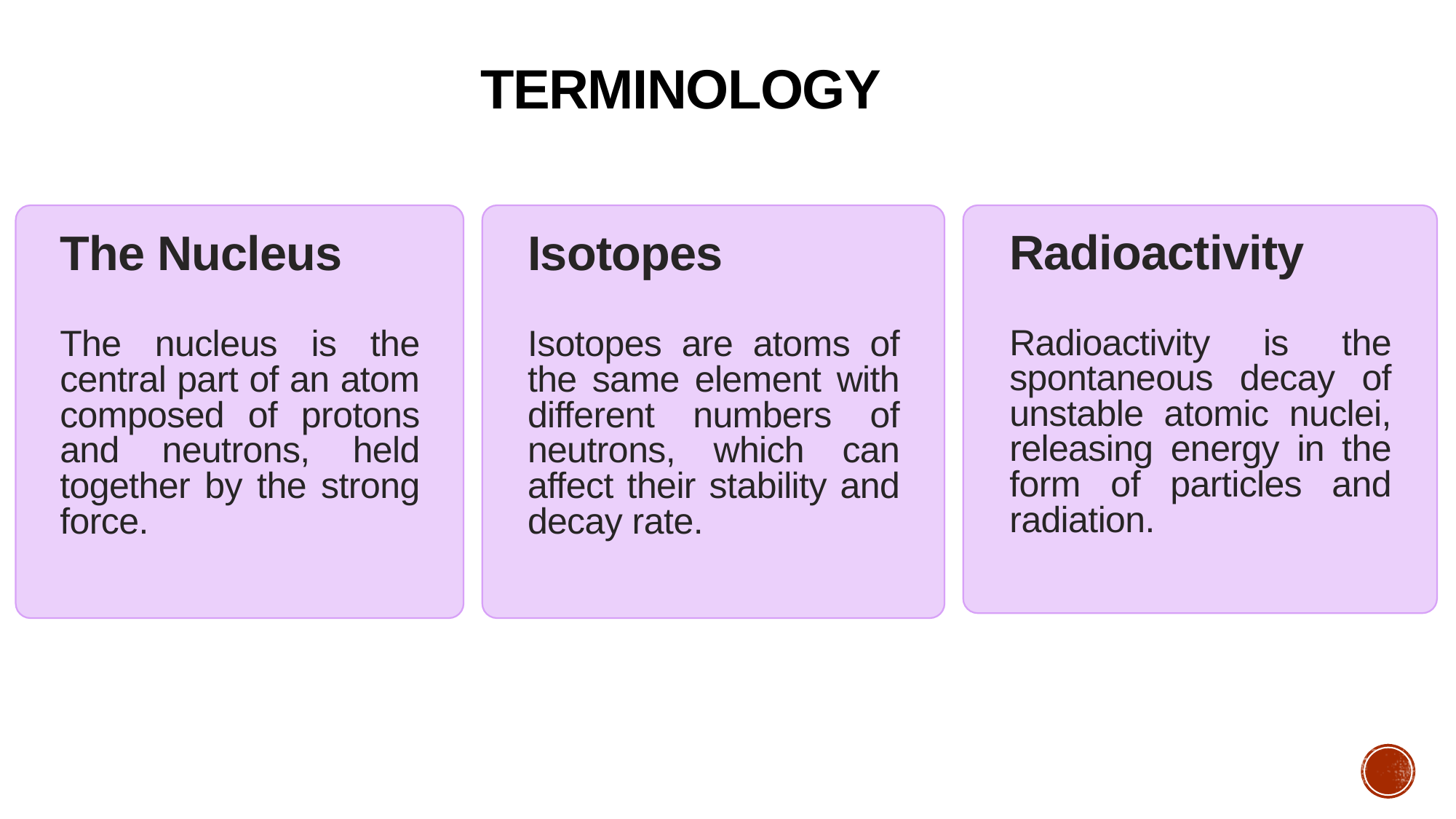

TERMINOLOGY

Isotopes
Isotopes are atoms of the same element with different numbers of neutrons, which can affect their stability and decay rate.

Radioactivity
Radioactivity is the spontaneous decay of unstable atomic nuclei, releasing energy in the form of particles and radiation.

The Nucleus
The nucleus is the central part of an atom composed of protons and neutrons, held together by the strong force.